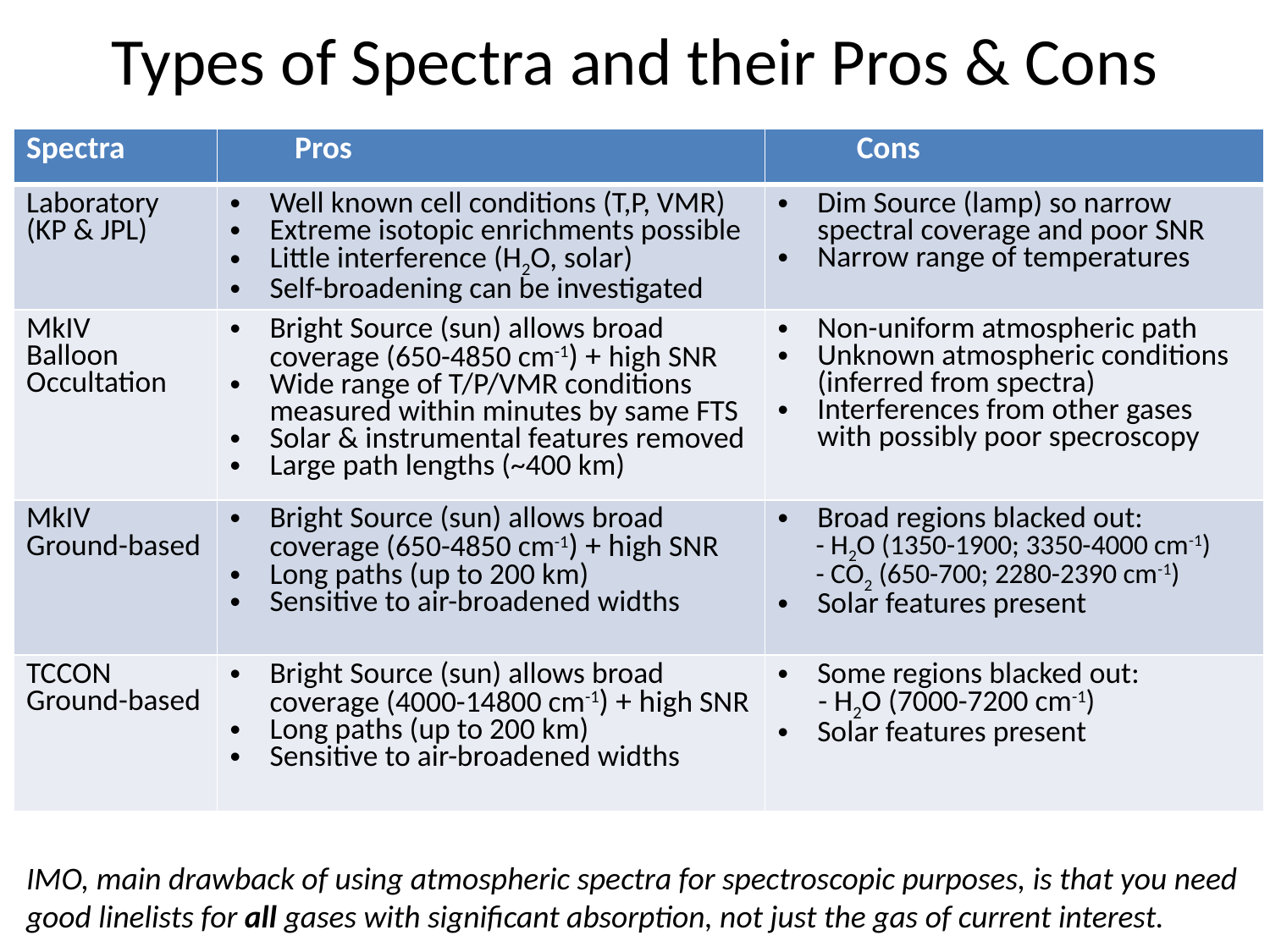

# Types of Spectra and their Pros & Cons
| Spectra | Pros | Cons |
| --- | --- | --- |
| Laboratory (KP & JPL) | Well known cell conditions (T,P, VMR) Extreme isotopic enrichments possible Little interference (H2O, solar) Self-broadening can be investigated | Dim Source (lamp) so narrow spectral coverage and poor SNR Narrow range of temperatures |
| MkIV Balloon Occultation | Bright Source (sun) allows broad coverage (650-4850 cm-1) + high SNR Wide range of T/P/VMR conditions measured within minutes by same FTS Solar & instrumental features removed Large path lengths (~400 km) | Non-uniform atmospheric path Unknown atmospheric conditions (inferred from spectra) Interferences from other gases with possibly poor specroscopy |
| MkIV Ground-based | Bright Source (sun) allows broad coverage (650-4850 cm-1) + high SNR Long paths (up to 200 km) Sensitive to air-broadened widths | Broad regions blacked out: - H2O (1350-1900; 3350-4000 cm-1) - CO2 (650-700; 2280-2390 cm-1) Solar features present |
| TCCON Ground-based | Bright Source (sun) allows broad coverage (4000-14800 cm-1) + high SNR Long paths (up to 200 km) Sensitive to air-broadened widths | Some regions blacked out: - H2O (7000-7200 cm-1) Solar features present |
IMO, main drawback of using atmospheric spectra for spectroscopic purposes, is that you need good linelists for all gases with significant absorption, not just the gas of current interest.